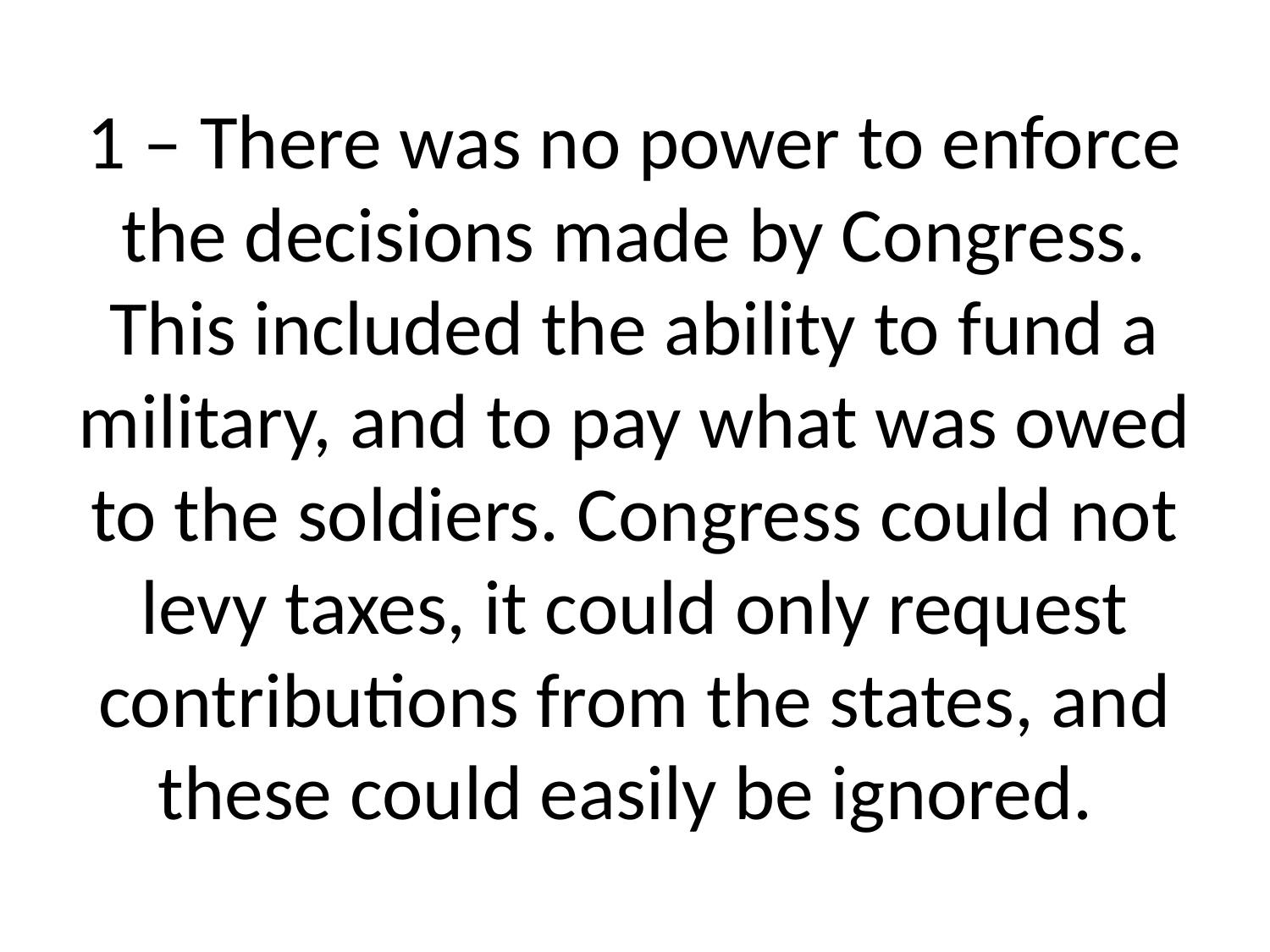

# 1 – There was no power to enforce the decisions made by Congress. This included the ability to fund a military, and to pay what was owed to the soldiers. Congress could not levy taxes, it could only request contributions from the states, and these could easily be ignored.